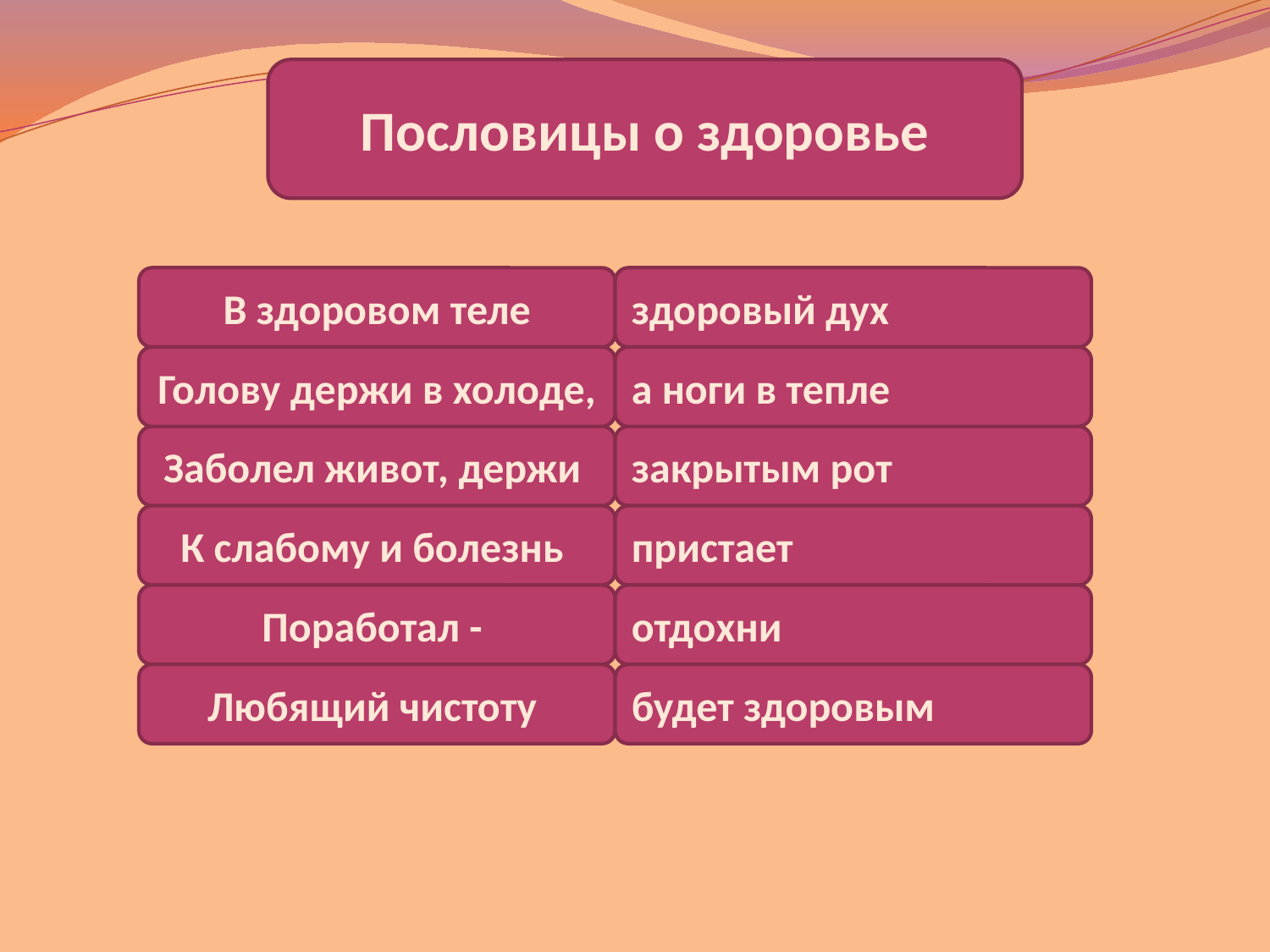

Пословицы о здоровье
В здоровом теле
здоровый дух
Голову держи в холоде,
а ноги в тепле
Заболел живот, держи
закрытым рот
К слабому и болезнь
пристает
Поработал -
отдохни
Любящий чистоту
будет здоровым